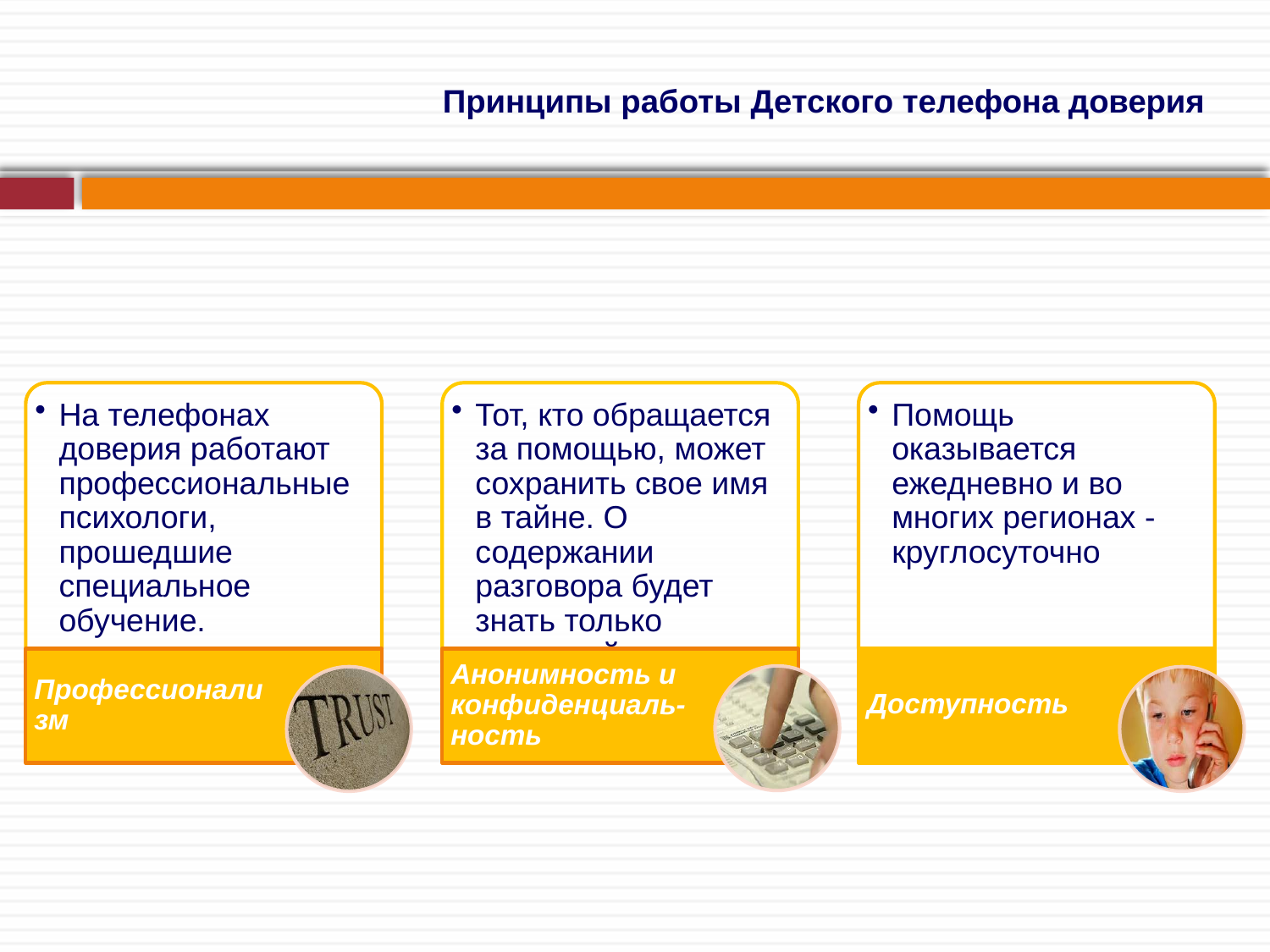

# Принципы работы Детского телефона доверия
На телефонах доверия работают профессиональные психологи,  прошедшие специальное обучение.
Профессионализм
Тот, кто обращается за помощью, может сохранить свое имя в тайне. О содержании разговора будет знать только звонящий и консультант.
Анонимность и конфиденциаль-ность
Помощь оказывается ежедневно и во многих регионах - круглосуточно

Доступность